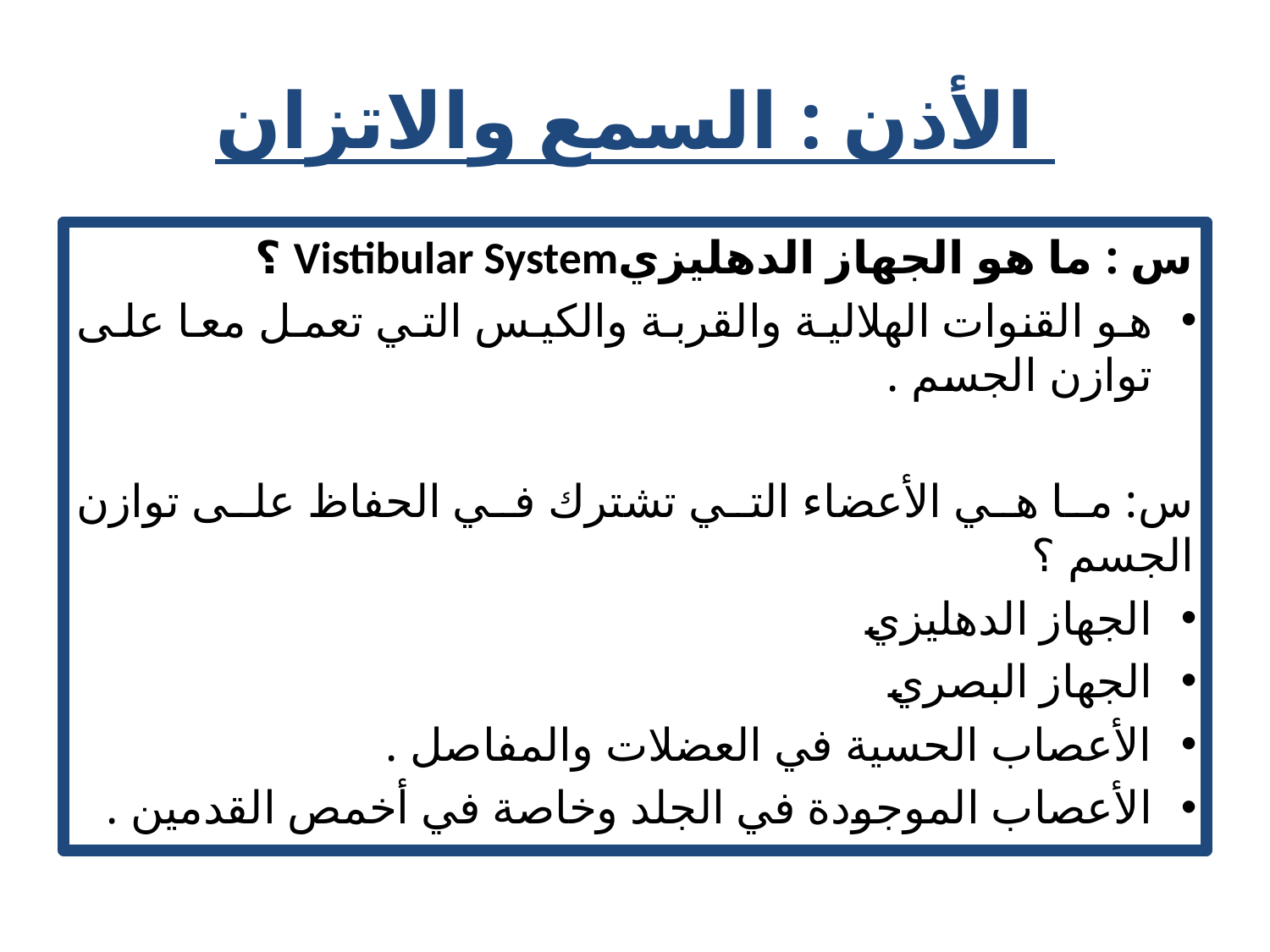

# الأذن : السمع والاتزان
س : ما هو الجهاز الدهليزيVistibular System ؟
هو القنوات الهلالية والقربة والكيس التي تعمل معا على توازن الجسم .

س: ما هي الأعضاء التي تشترك في الحفاظ على توازن الجسم ؟
الجهاز الدهليزي
الجهاز البصري
الأعصاب الحسية في العضلات والمفاصل .
الأعصاب الموجودة في الجلد وخاصة في أخمص القدمين .